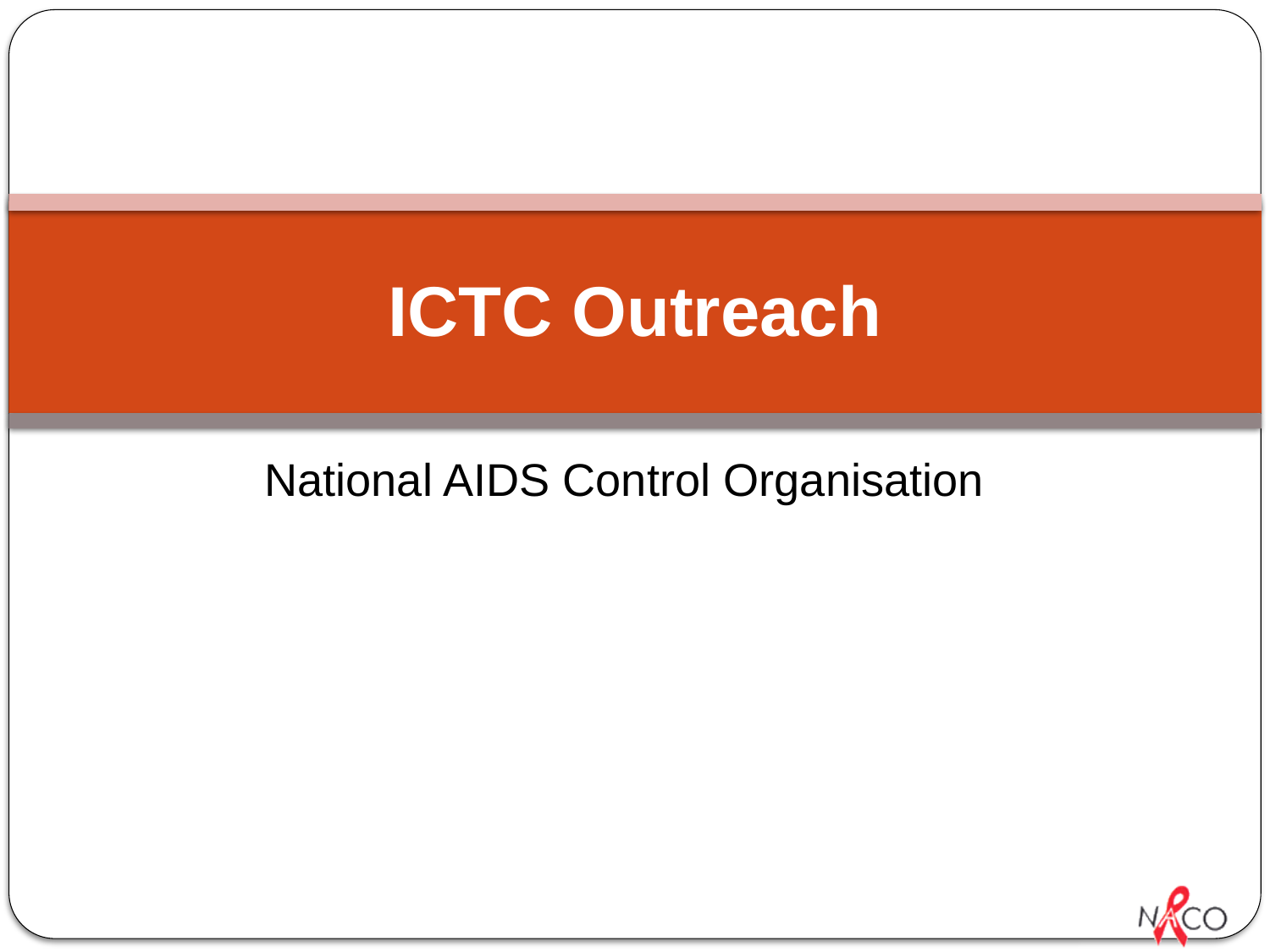

# ICTC Outreach
National AIDS Control Organisation